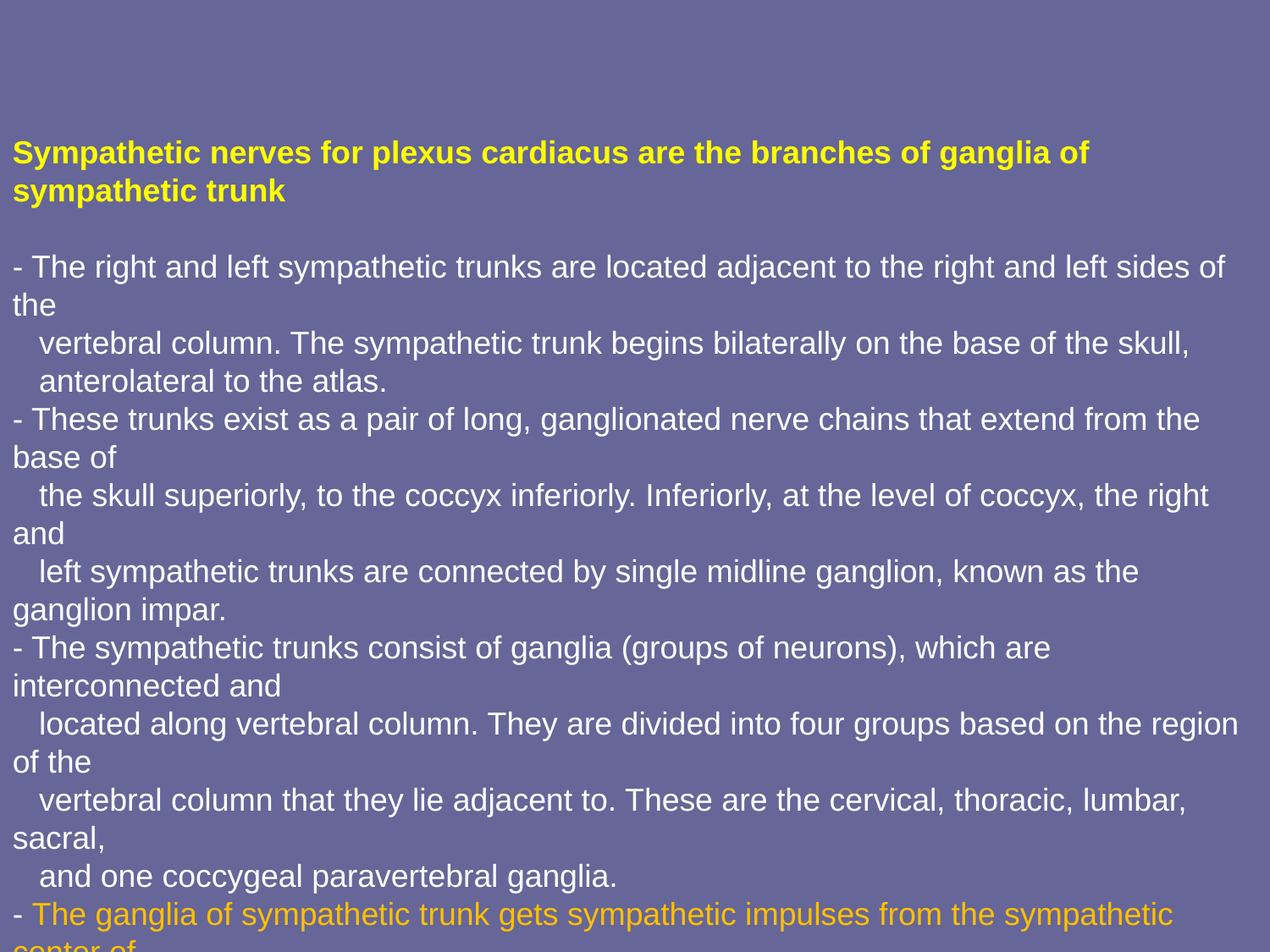

Sympathetic nerves for plexus cardiacus are the branches of ganglia of sympathetic trunk

- The right and left sympathetic trunks are located adjacent to the right and left sides of the
   vertebral column. The sympathetic trunk begins bilaterally on the base of the skull,
   anterolateral to the atlas.
- These trunks exist as a pair of long, ganglionated nerve chains that extend from the base of
   the skull superiorly, to the coccyx inferiorly. Inferiorly, at the level of coccyx, the right and
   left sympathetic trunks are connected by single midline ganglion, known as the ganglion impar.
- The sympathetic trunks consist of ganglia (groups of neurons), which are interconnected and
   located along vertebral column. They are divided into four groups based on the region of the
   vertebral column that they lie adjacent to. These are the cervical, thoracic, lumbar, sacral,
   and one coccygeal paravertebral ganglia.
- The ganglia of sympathetic trunk gets sympathetic impulses from the sympathetic center of
  spinal cord, by the rr. communicantes albi (white communicating branches) of the spinal nerve.

- The ganglia of sympathetic trunk passes all sympathetic innervation to the body. The targets of
  their axons are visceral organs such as the heart, lungs, digestive system, kidneys, ovaries, and
  related fascial layers include. Sympathetic innervation also targets blood vessels, sweat glands,
   and arrector pili muscles